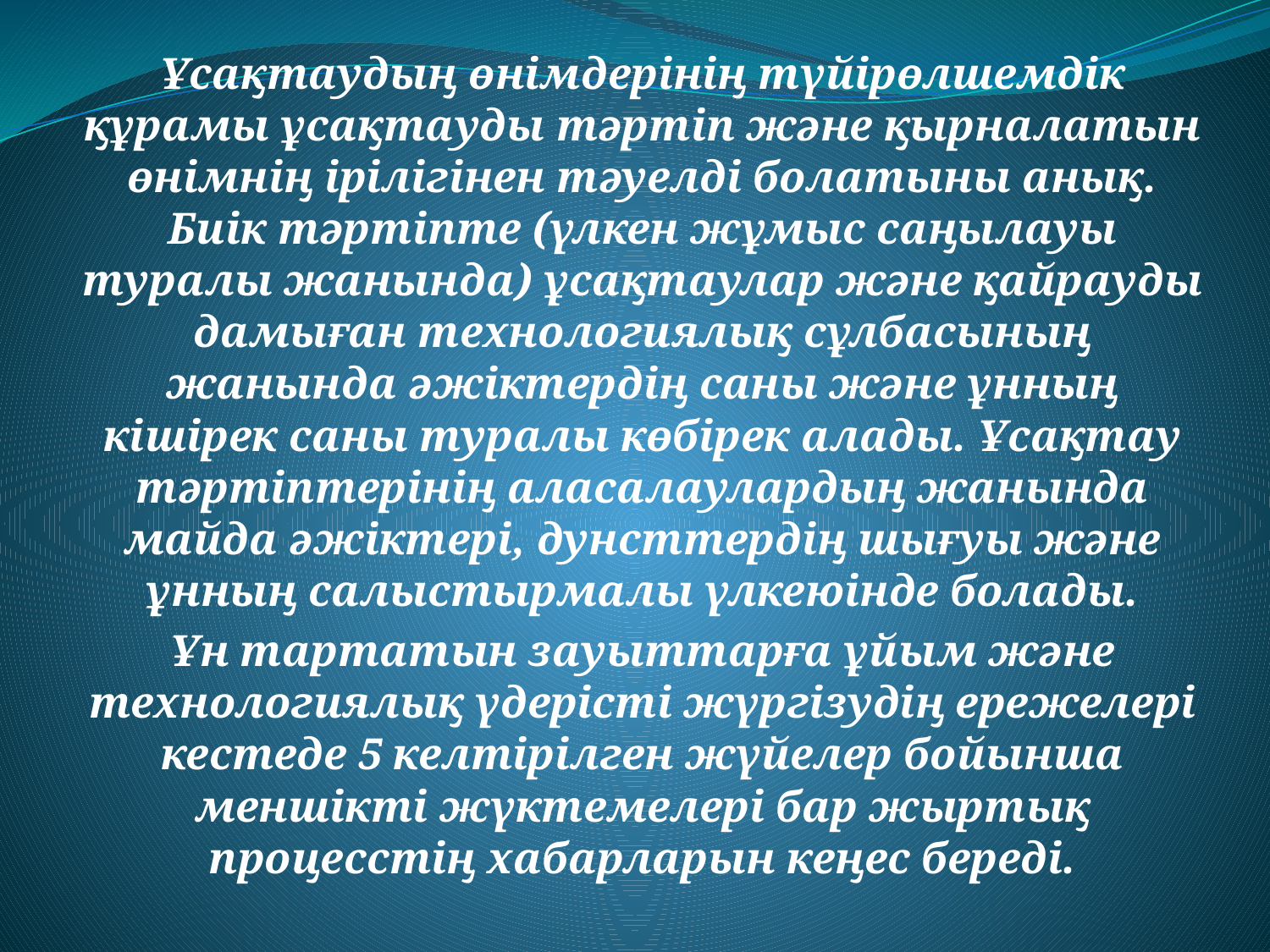

Ұсақтаудың өнiмдерiнiң түйiрөлшемдiк құрамы ұсақтауды тәртiп және қырналатын өнiмнiң iрiлiгiнен тәуелдi болатыны анық. Биiк тәртiпте (үлкен жұмыс саңылауы туралы жанында) ұсақтаулар және қайрауды дамыған технологиялық сұлбасының жанында әжiктердiң саны және ұнның кiшiрек саны туралы көбiрек алады. Ұсақтау тәртiптерiнiң аласалаулардың жанында майда әжiктерi, дунсттердiң шығуы және ұнның салыстырмалы үлкеюiнде болады.
Ұн тартатын зауыттарға ұйым және технологиялық үдерiстi жүргiзудiң ережелерi кестеде 5 келтiрiлген жүйелер бойынша меншiктi жүктемелерi бар жыртық процесстiң хабарларын кеңес бередi.